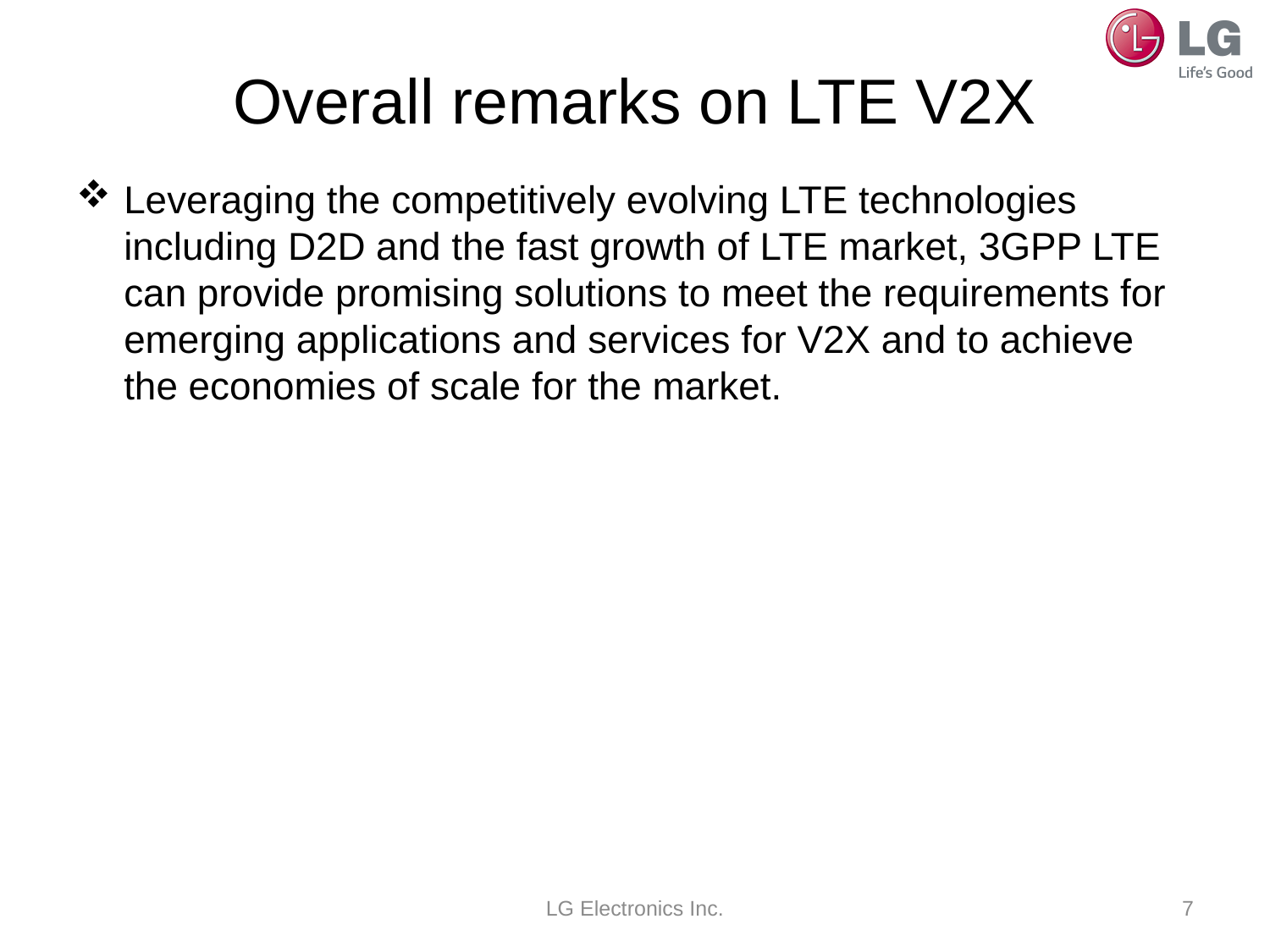

# Overall remarks on LTE V2X
Leveraging the competitively evolving LTE technologies including D2D and the fast growth of LTE market, 3GPP LTE can provide promising solutions to meet the requirements for emerging applications and services for V2X and to achieve the economies of scale for the market.
LG Electronics Inc.
7